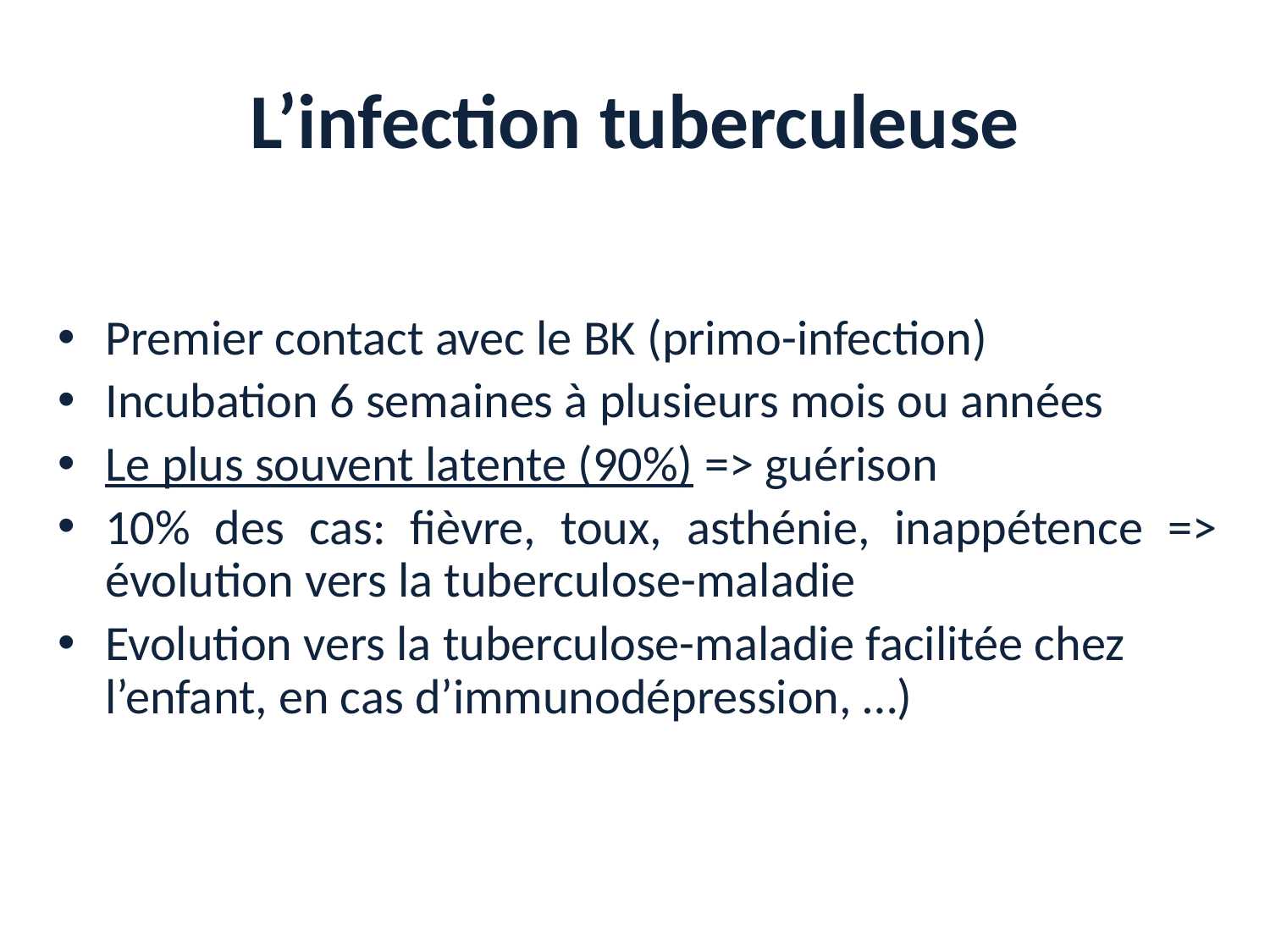

# L’infection tuberculeuse
Premier contact avec le BK (primo-infection)
Incubation 6 semaines à plusieurs mois ou années
Le plus souvent latente (90%) => guérison
10% des cas: fièvre, toux, asthénie, inappétence => évolution vers la tuberculose-maladie
Evolution vers la tuberculose-maladie facilitée chez l’enfant, en cas d’immunodépression, …)